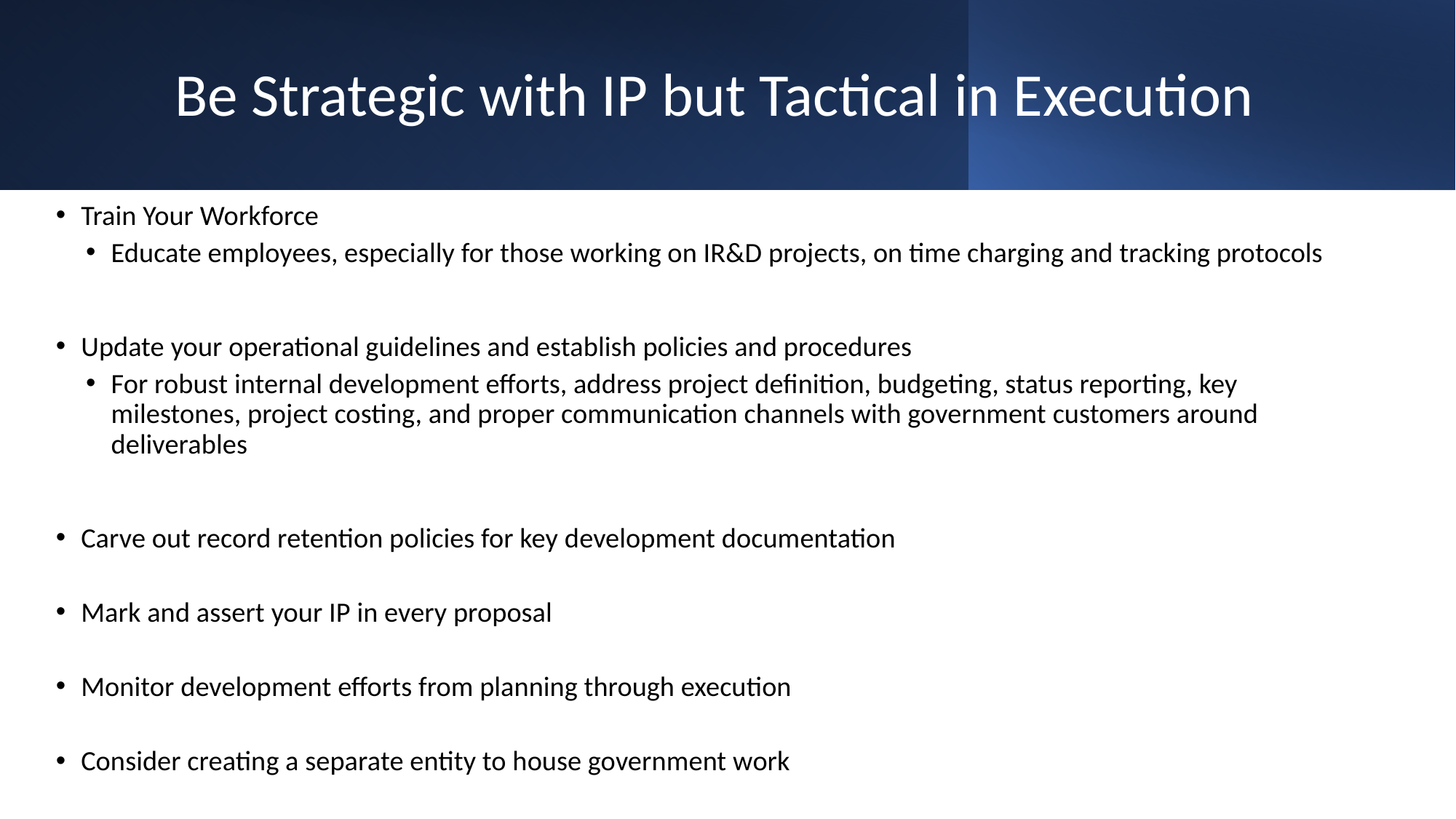

# Be Strategic with IP but Tactical in Execution
Train Your Workforce
Educate employees, especially for those working on IR&D projects, on time charging and tracking protocols

Update your operational guidelines and establish policies and procedures
For robust internal development efforts, address project definition, budgeting, status reporting, key milestones, project costing, and proper communication channels with government customers around deliverables

Carve out record retention policies for key development documentation
Mark and assert your IP in every proposal
Monitor development efforts from planning through execution
Consider creating a separate entity to house government work